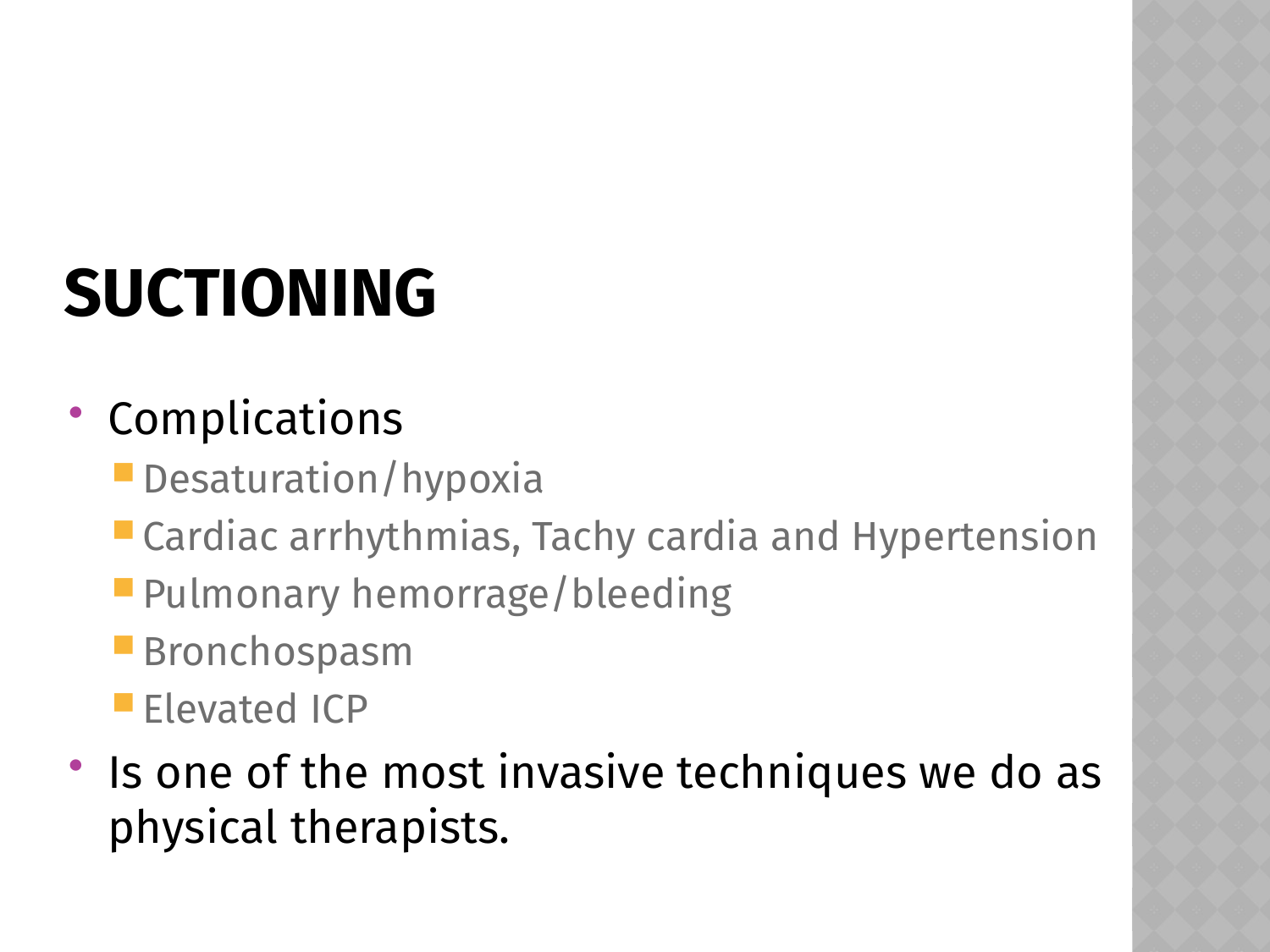

# Suctioning
Complications
Desaturation/hypoxia
Cardiac arrhythmias, Tachy cardia and Hypertension
Pulmonary hemorrage/bleeding
Bronchospasm
Elevated ICP
Is one of the most invasive techniques we do as physical therapists.